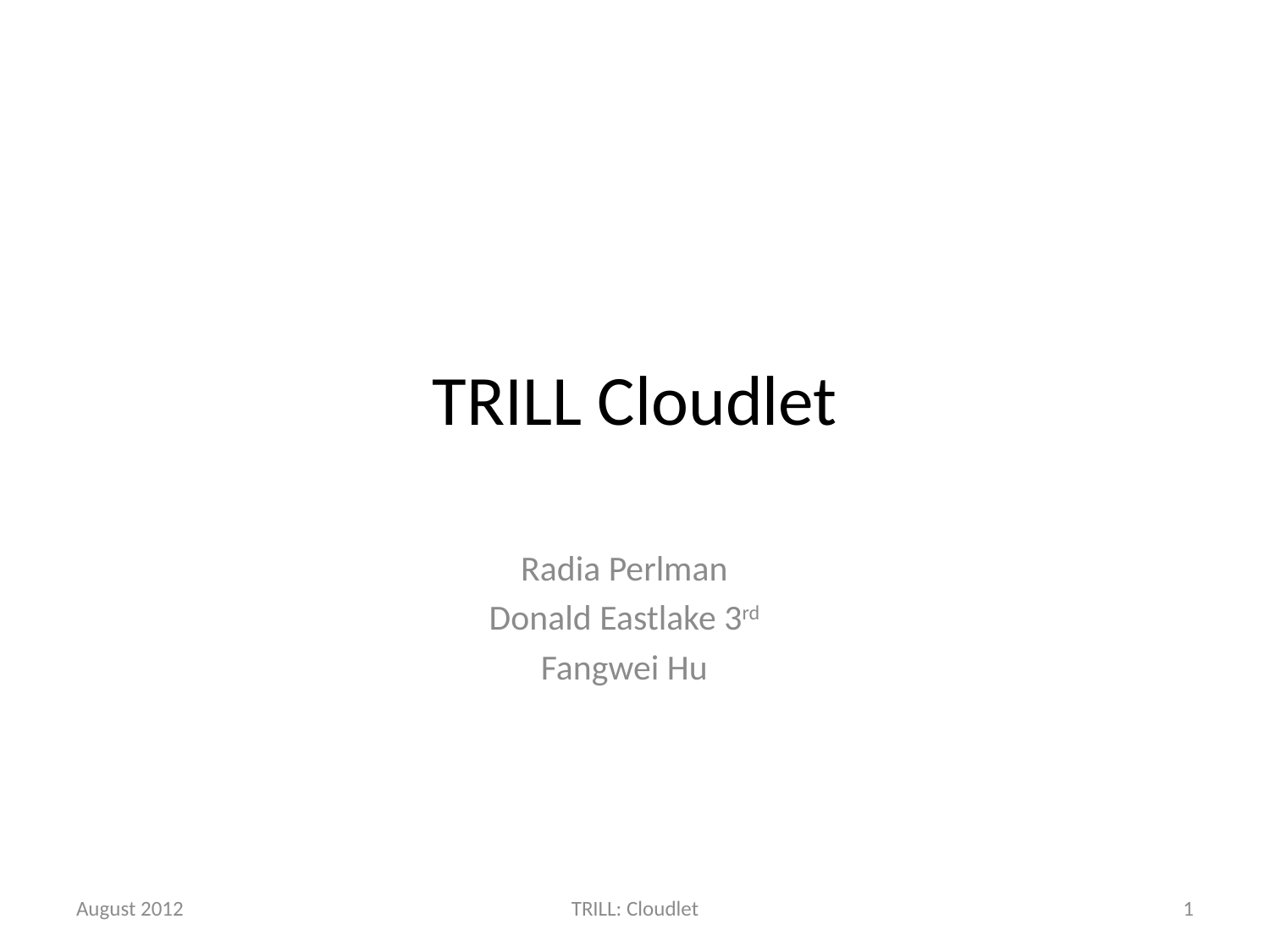

# TRILL Cloudlet
Radia Perlman
Donald Eastlake 3rd
Fangwei Hu
August 2012
TRILL: Cloudlet
1